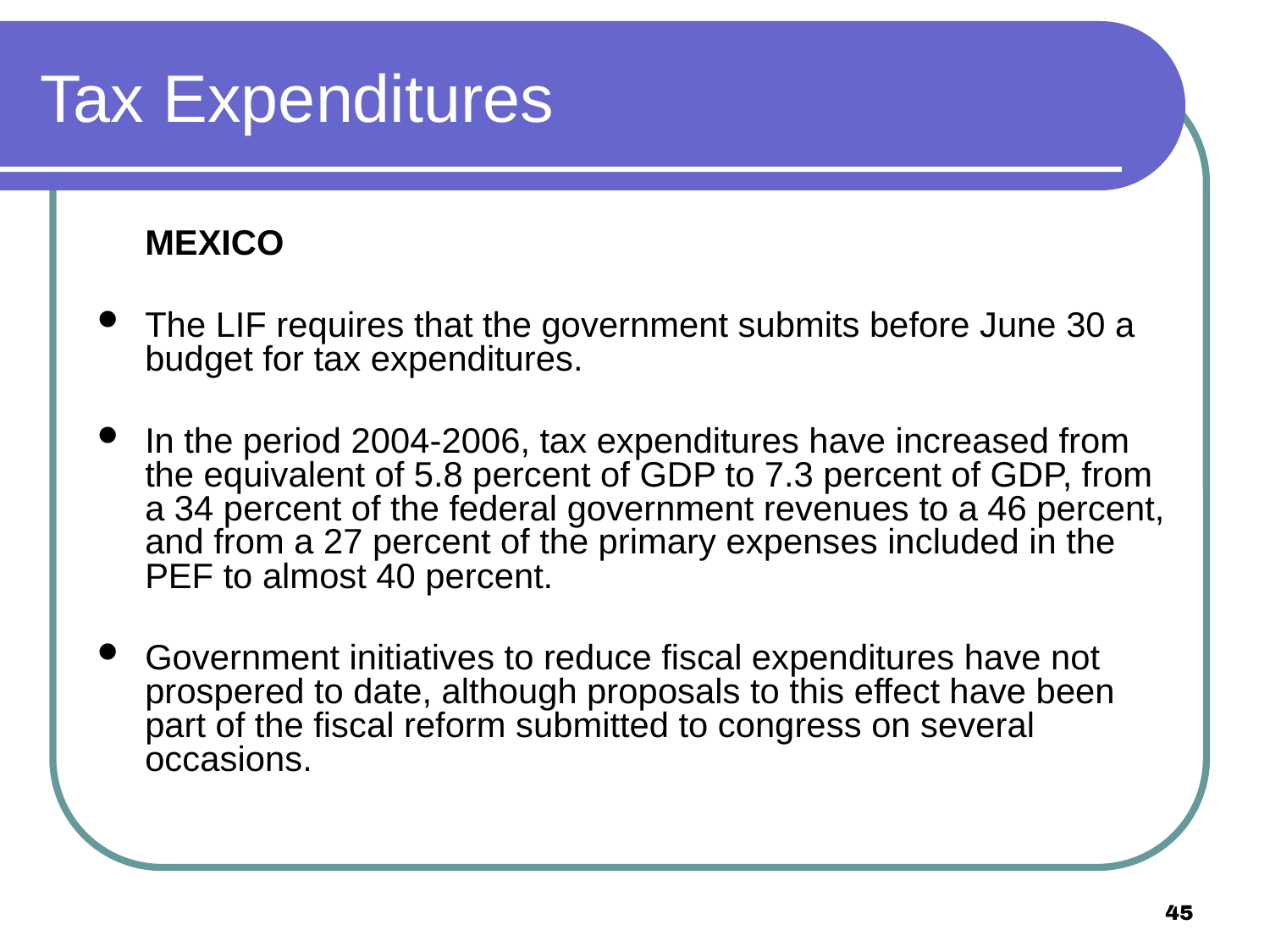

# Tax Expenditures
	MEXICO

The LIF requires that the government submits before June 30 a budget for tax expenditures.

In the period 2004-2006, tax expenditures have increased from the equivalent of 5.8 percent of GDP to 7.3 percent of GDP, from a 34 percent of the federal government revenues to a 46 percent, and from a 27 percent of the primary expenses included in the PEF to almost 40 percent.

Government initiatives to reduce fiscal expenditures have not prospered to date, although proposals to this effect have been part of the fiscal reform submitted to congress on several occasions.
45